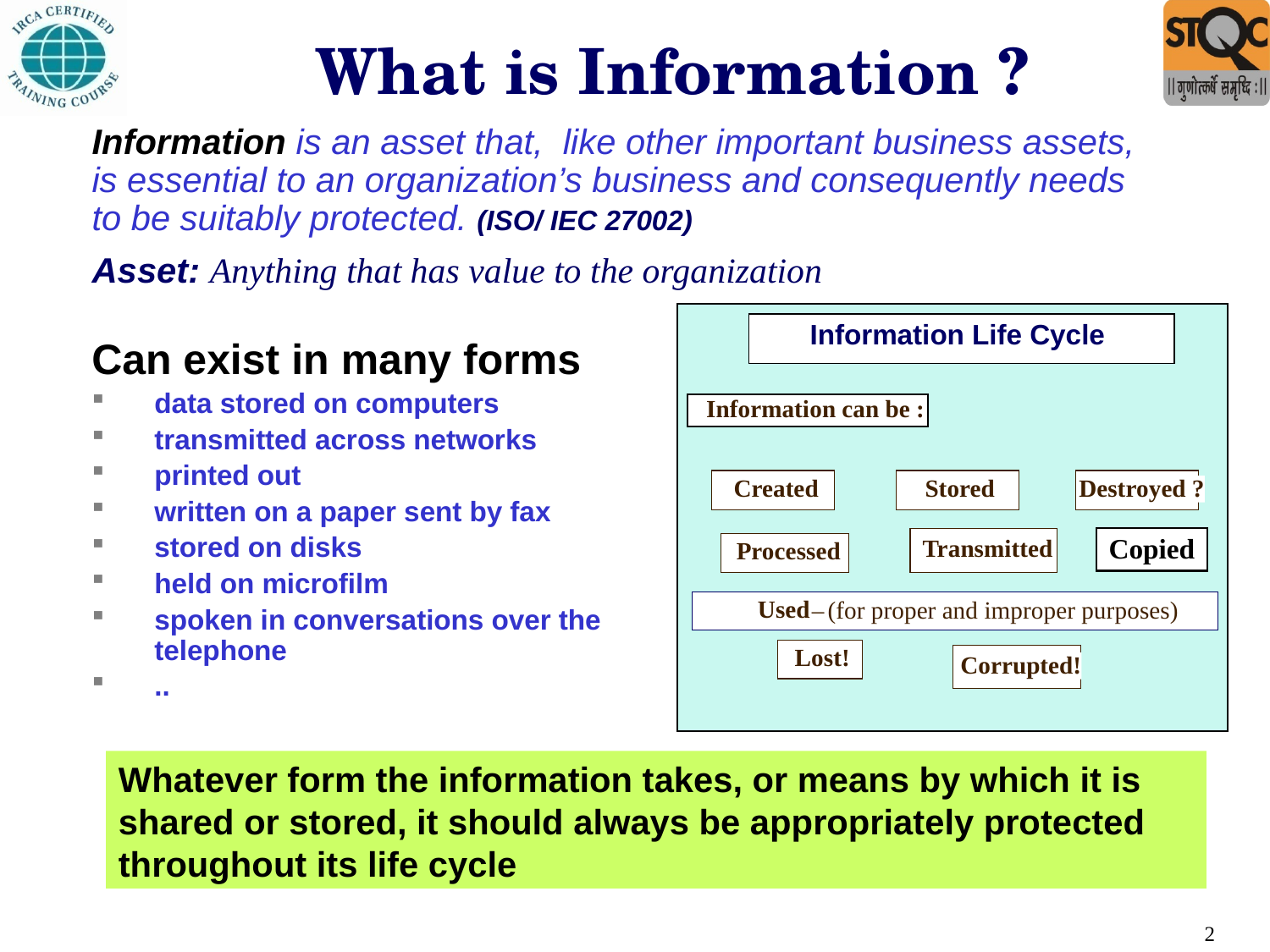

# What is Information ?
Information is an asset that,  like other important business assets, is essential to an organization’s business and consequently needs to be suitably protected. (ISO/ IEC 27002)
Asset: Anything that has value to the organization

Information Life Cycle

Information can be :

Created
Stored
Destroyed ?
Copied

Transmitted
Processed

Used
–
(for proper and improper purposes)

Lost!
Corrupted!
Can exist in many forms
data stored on computers
transmitted across networks
printed out
written on a paper sent by fax
stored on disks
held on microfilm
spoken in conversations over the telephone
..
Whatever form the information takes, or means by which it is shared or stored, it should always be appropriately protected throughout its life cycle

2